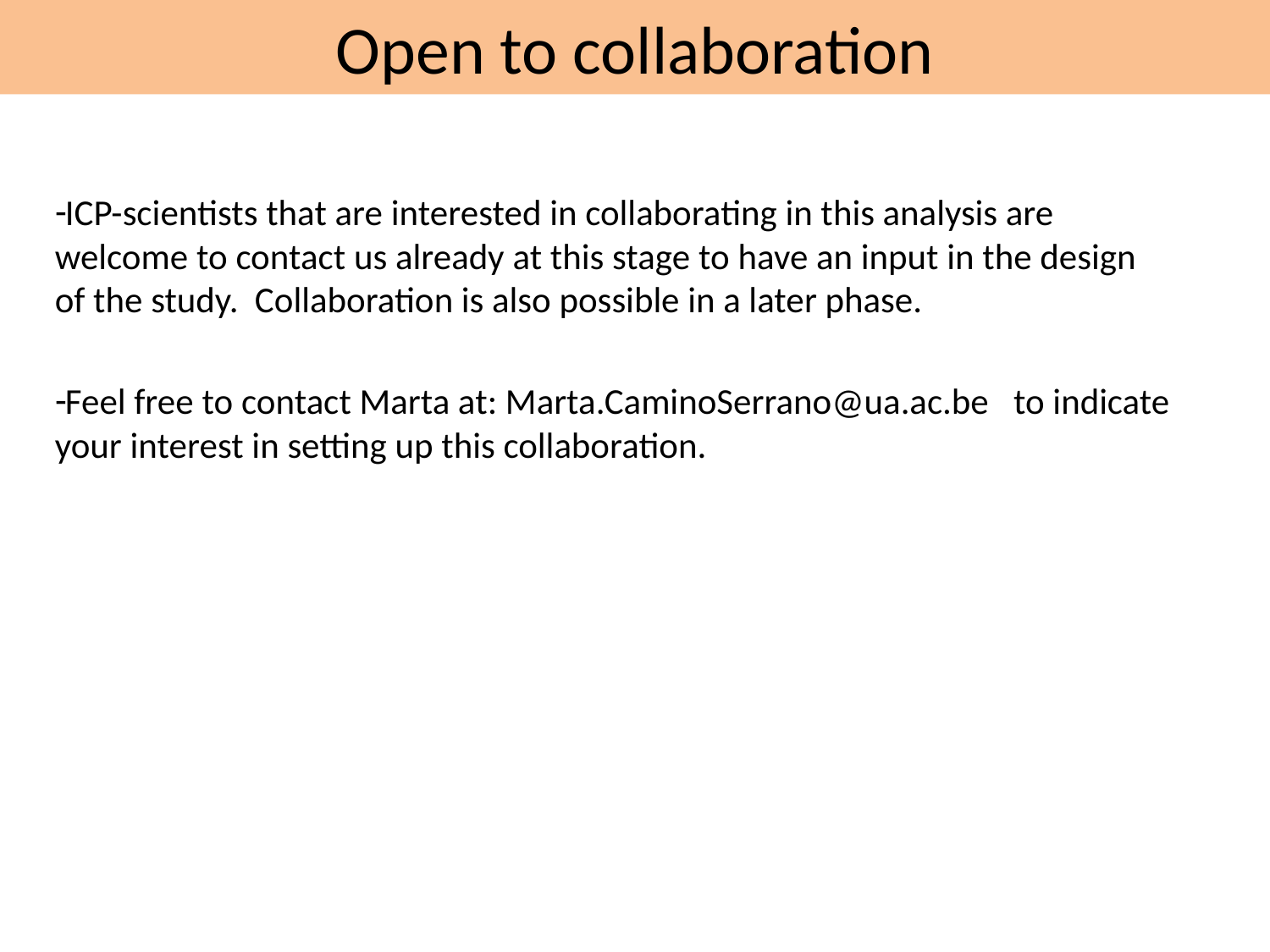

# Open to collaboration

ICP-scientists that are interested in collaborating in this analysis are welcome to contact us already at this stage to have an input in the design of the study.  Collaboration is also possible in a later phase.

Feel free to contact Marta at: Marta.CaminoSerrano@ua.ac.be   to indicate your interest in setting up this collaboration.